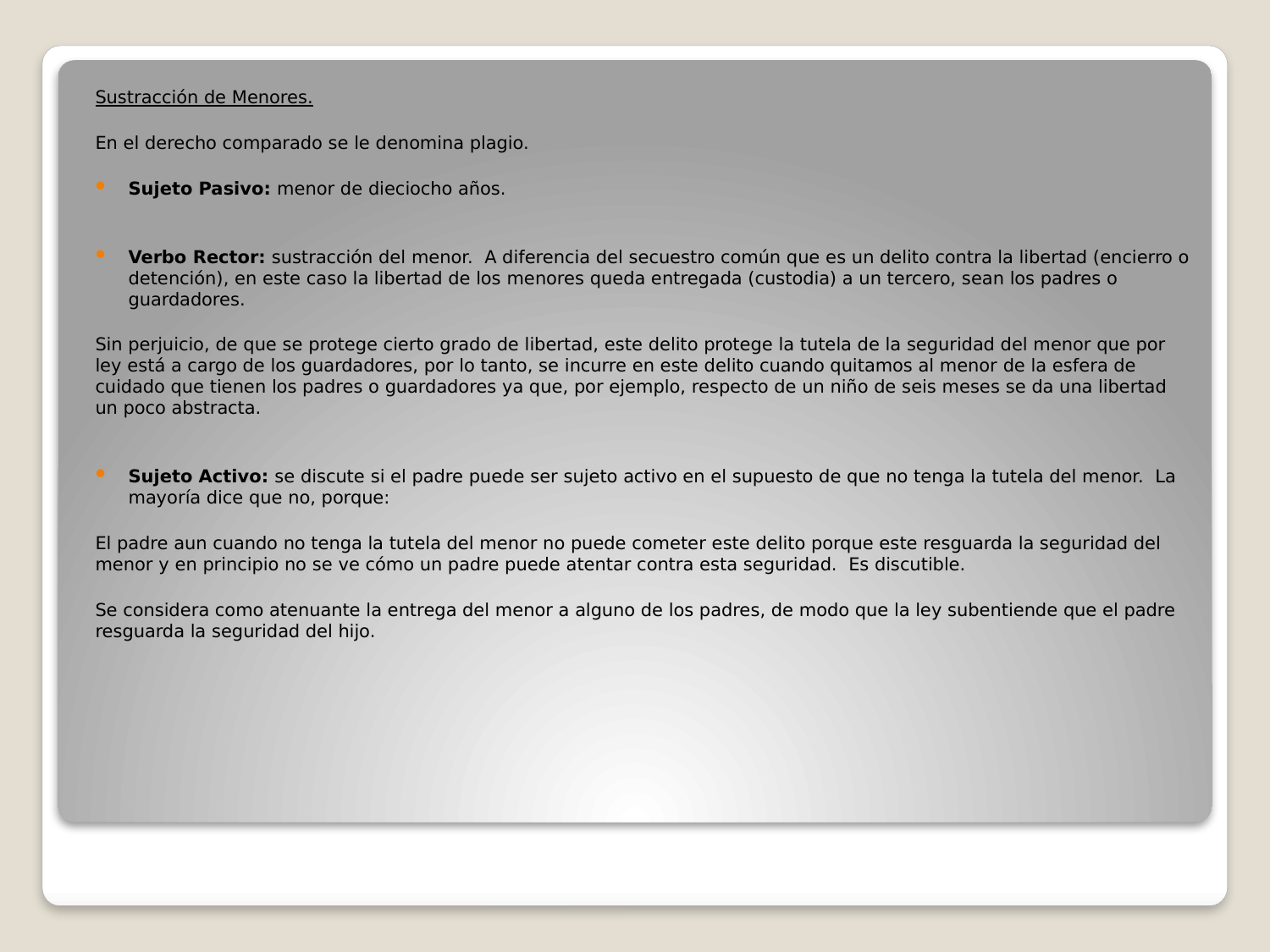

Sustracción de Menores.

En el derecho comparado se le denomina plagio.

Sujeto Pasivo: menor de dieciocho años.

Verbo Rector: sustracción del menor.  A diferencia del secuestro común que es un delito contra la libertad (encierro o detención), en este caso la libertad de los menores queda entregada (custodia) a un tercero, sean los padres o guardadores.

Sin perjuicio, de que se protege cierto grado de libertad, este delito protege la tutela de la seguridad del menor que por ley está a cargo de los guardadores, por lo tanto, se incurre en este delito cuando quitamos al menor de la esfera de cuidado que tienen los padres o guardadores ya que, por ejemplo, respecto de un niño de seis meses se da una libertad un poco abstracta.

Sujeto Activo: se discute si el padre puede ser sujeto activo en el supuesto de que no tenga la tutela del menor.  La mayoría dice que no, porque:

El padre aun cuando no tenga la tutela del menor no puede cometer este delito porque este resguarda la seguridad del menor y en principio no se ve cómo un padre puede atentar contra esta seguridad.  Es discutible.

Se considera como atenuante la entrega del menor a alguno de los padres, de modo que la ley subentiende que el padre resguarda la seguridad del hijo.

#